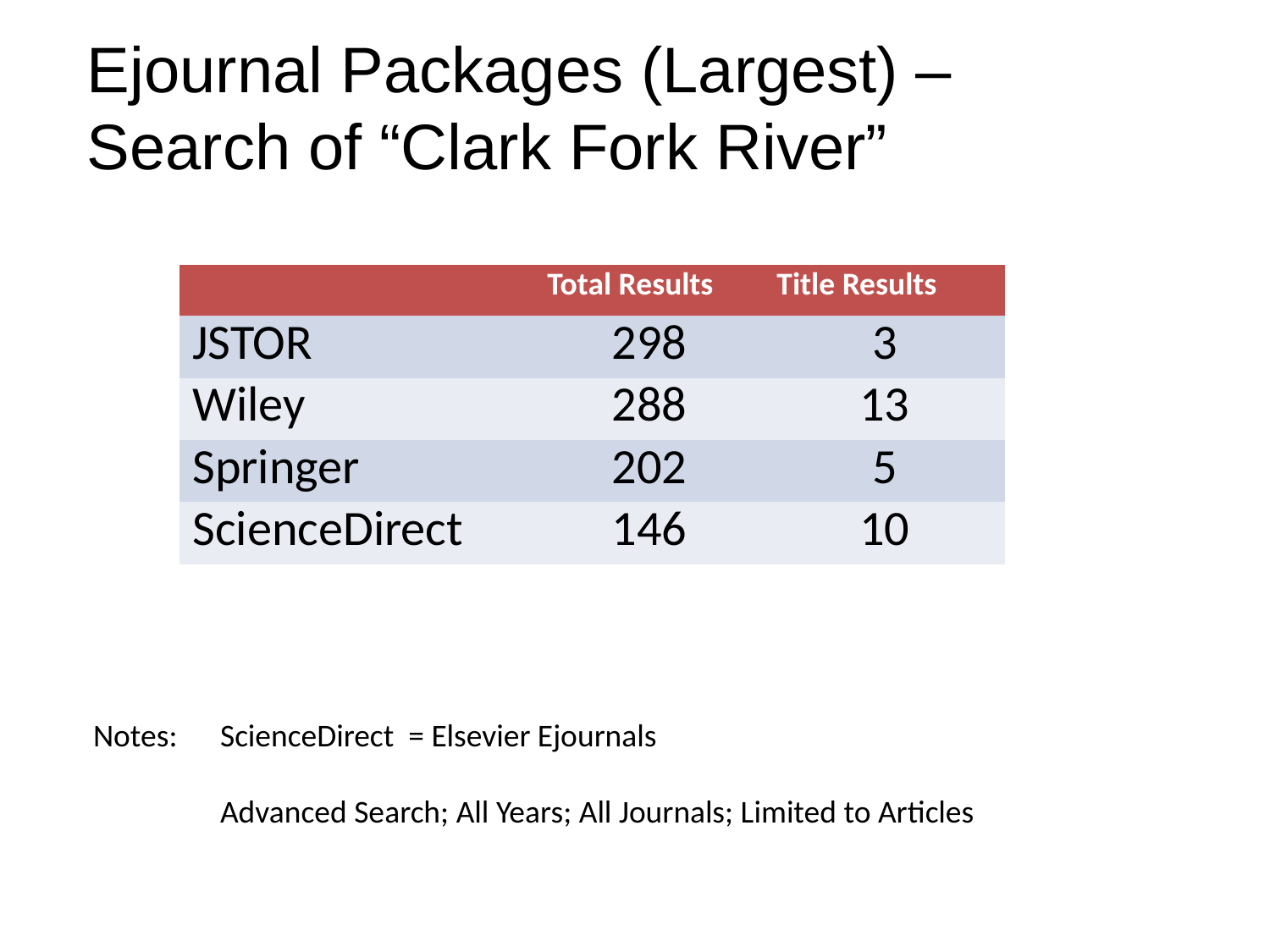

# Ejournal Packages (Largest) – Search of “Clark Fork River”
|  | Total Results | Title Results |
| --- | --- | --- |
| JSTOR | 298 | 3 |
| Wiley | 288 | 13 |
| Springer | 202 | 5 |
| ScienceDirect | 146 | 10 |
Notes:  	ScienceDirect  = Elsevier Ejournals

	Advanced Search; All Years; All Journals; Limited to Articles